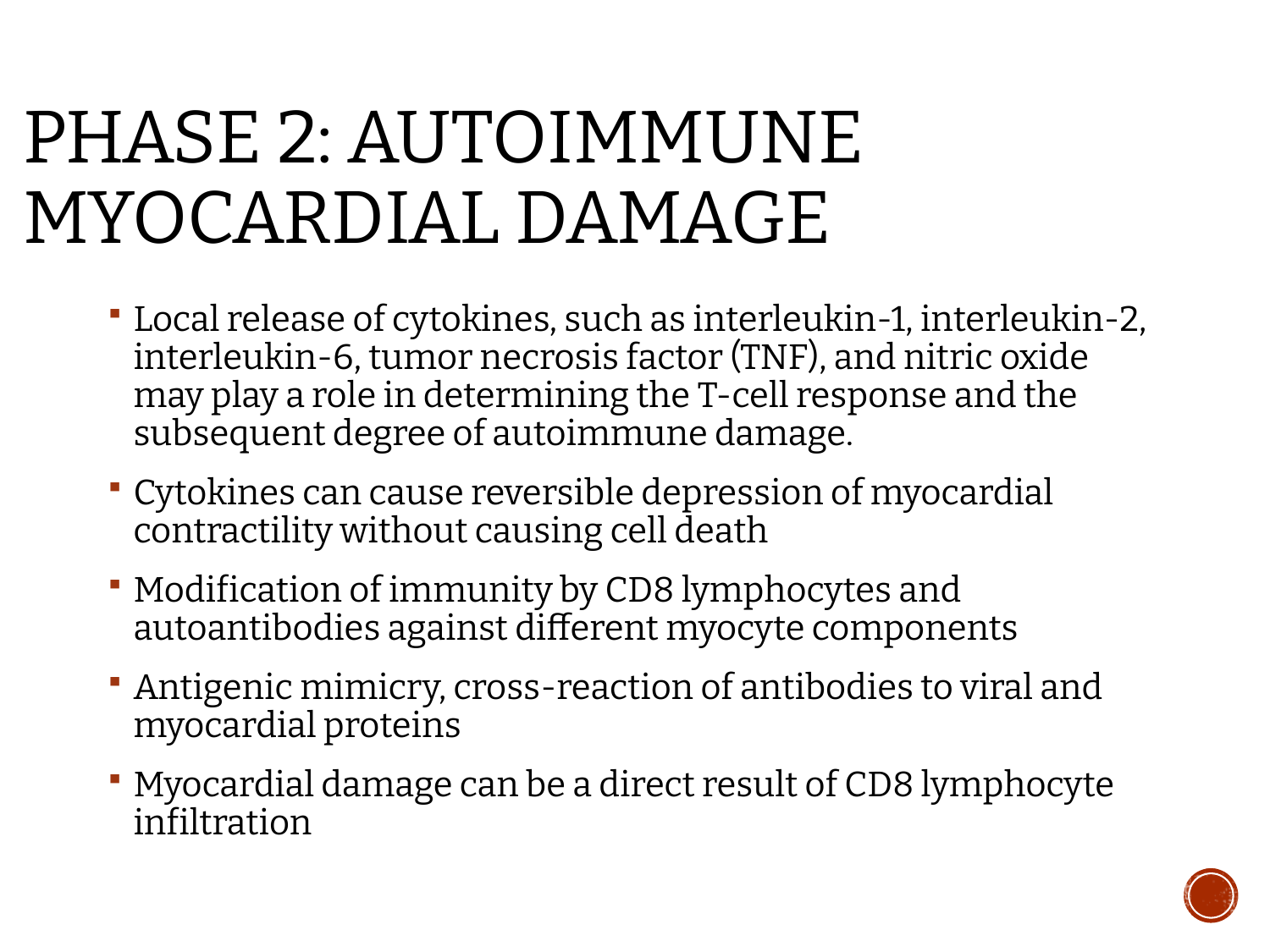

# PHASE 2: AUTOIMMUNE MYOCARDIAL DAMAGE
Local release of cytokines, such as interleukin-1, interleukin-2, interleukin-6, tumor necrosis factor (TNF), and nitric oxide may play a role in determining the T-cell response and the subsequent degree of autoimmune damage.
Cytokines can cause reversible depression of myocardial contractility without causing cell death
Modification of immunity by CD8 lymphocytes and autoantibodies against different myocyte components
Antigenic mimicry, cross-reaction of antibodies to viral and myocardial proteins
Myocardial damage can be a direct result of CD8 lymphocyte infiltration